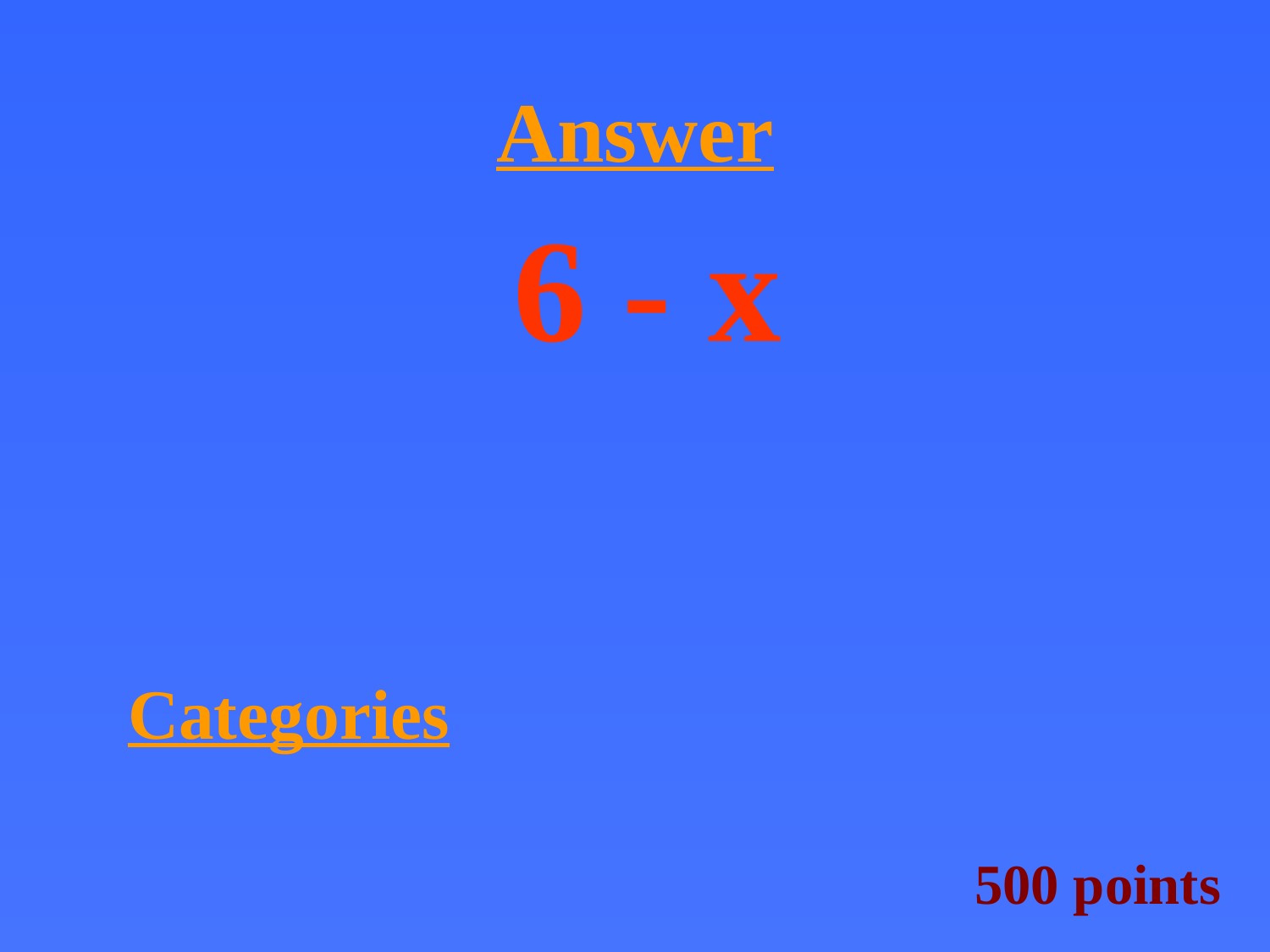

# Answer
6 - x

Categories

500 points